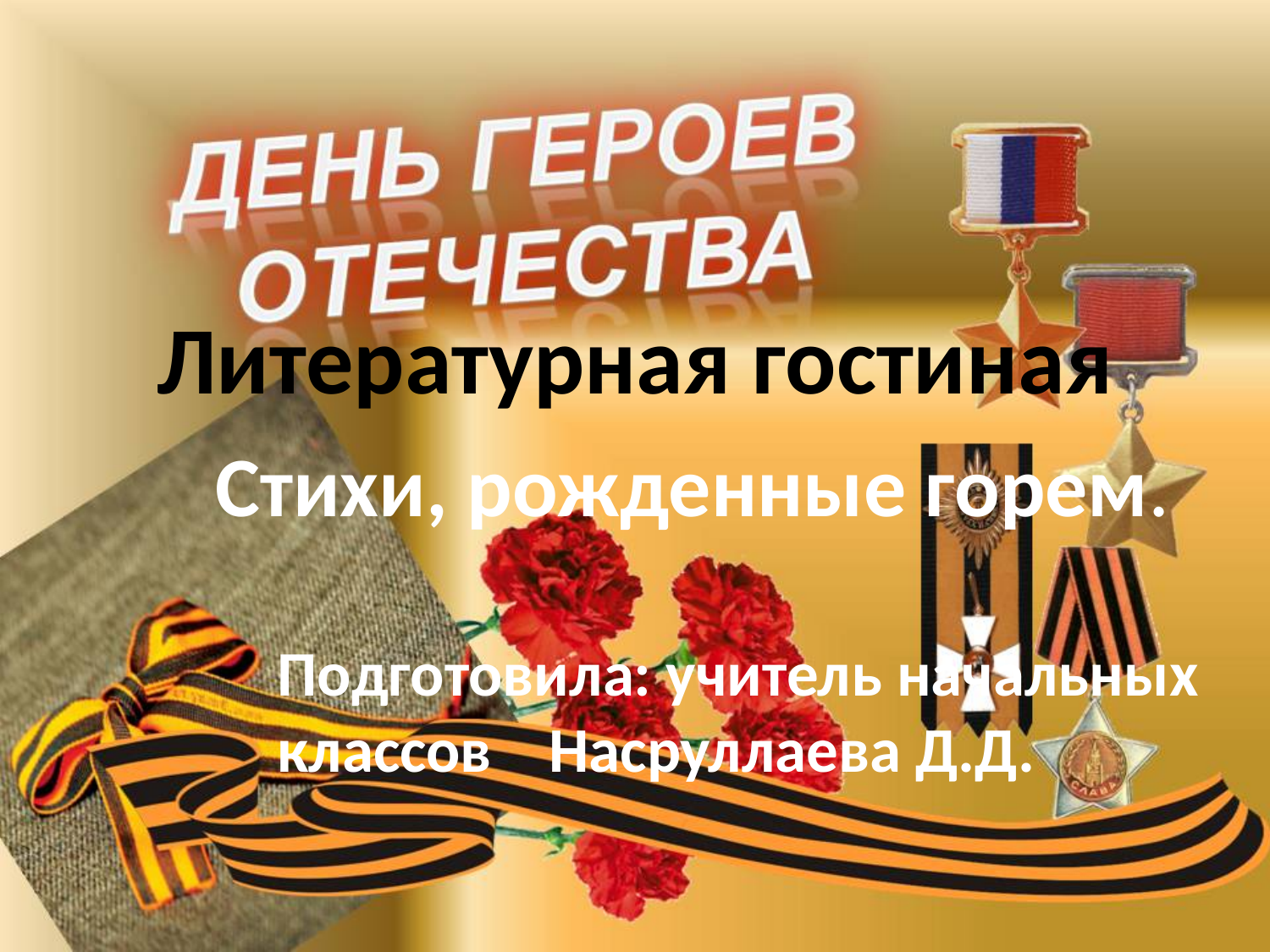

# Литературная гостиная
Стихи, рожденные горем.
Подготовила: учитель начальных
классов    Насруллаева Д.Д.